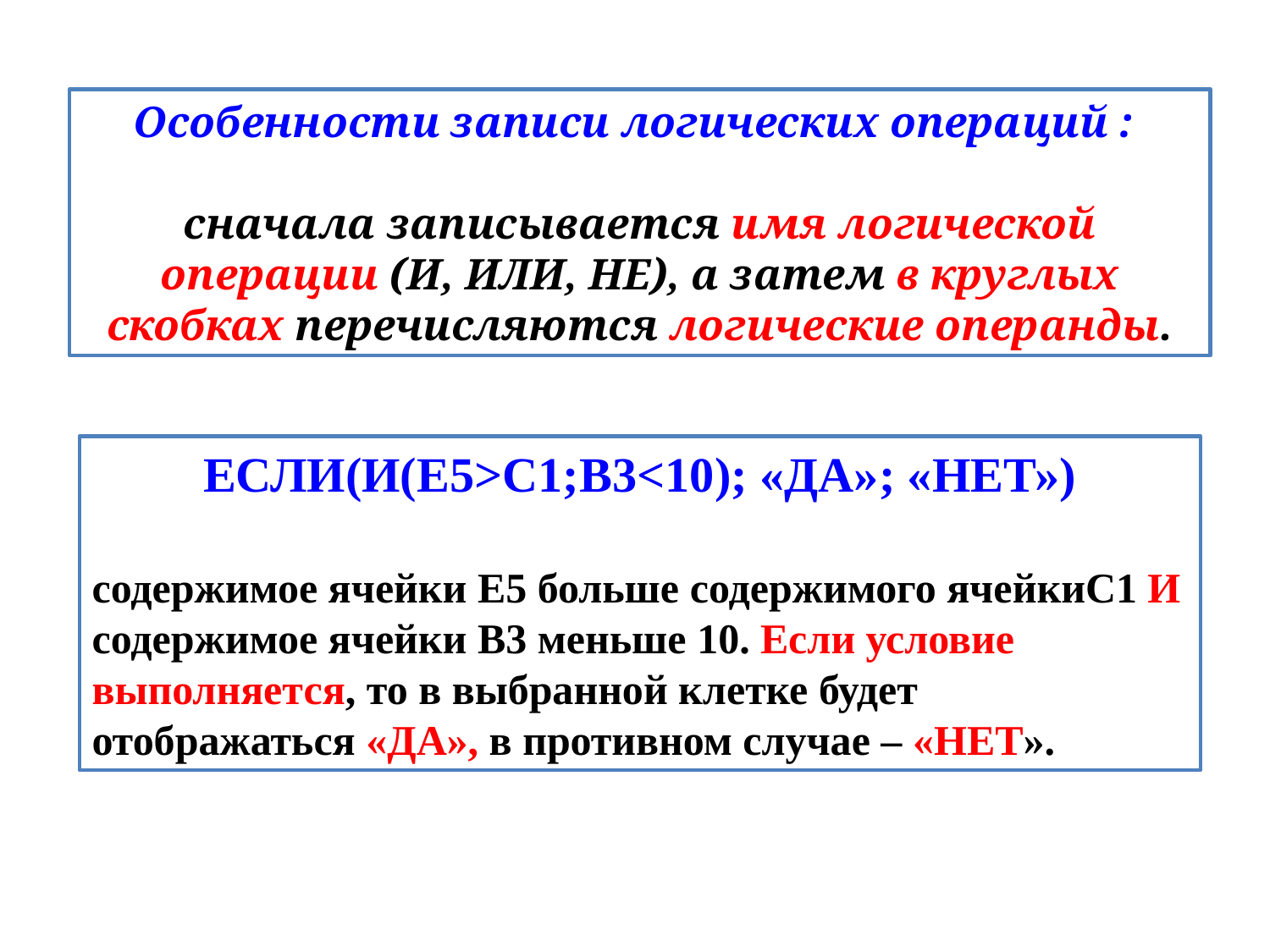

Особенности записи логических операций :

сначала записывается имя логической операции (И, ИЛИ, НЕ), а затем в круглых скобках перечисляются логические операнды.
ЕСЛИ(И(Е5>С1;В3<10); «ДА»; «НЕТ»)

содержимое ячейки Е5 больше содержимого ячейкиС1 И содержимое ячейки В3 меньше 10. Если условие выполняется, то в выбранной клетке будет отображаться «ДА», в противном случае – «НЕТ».